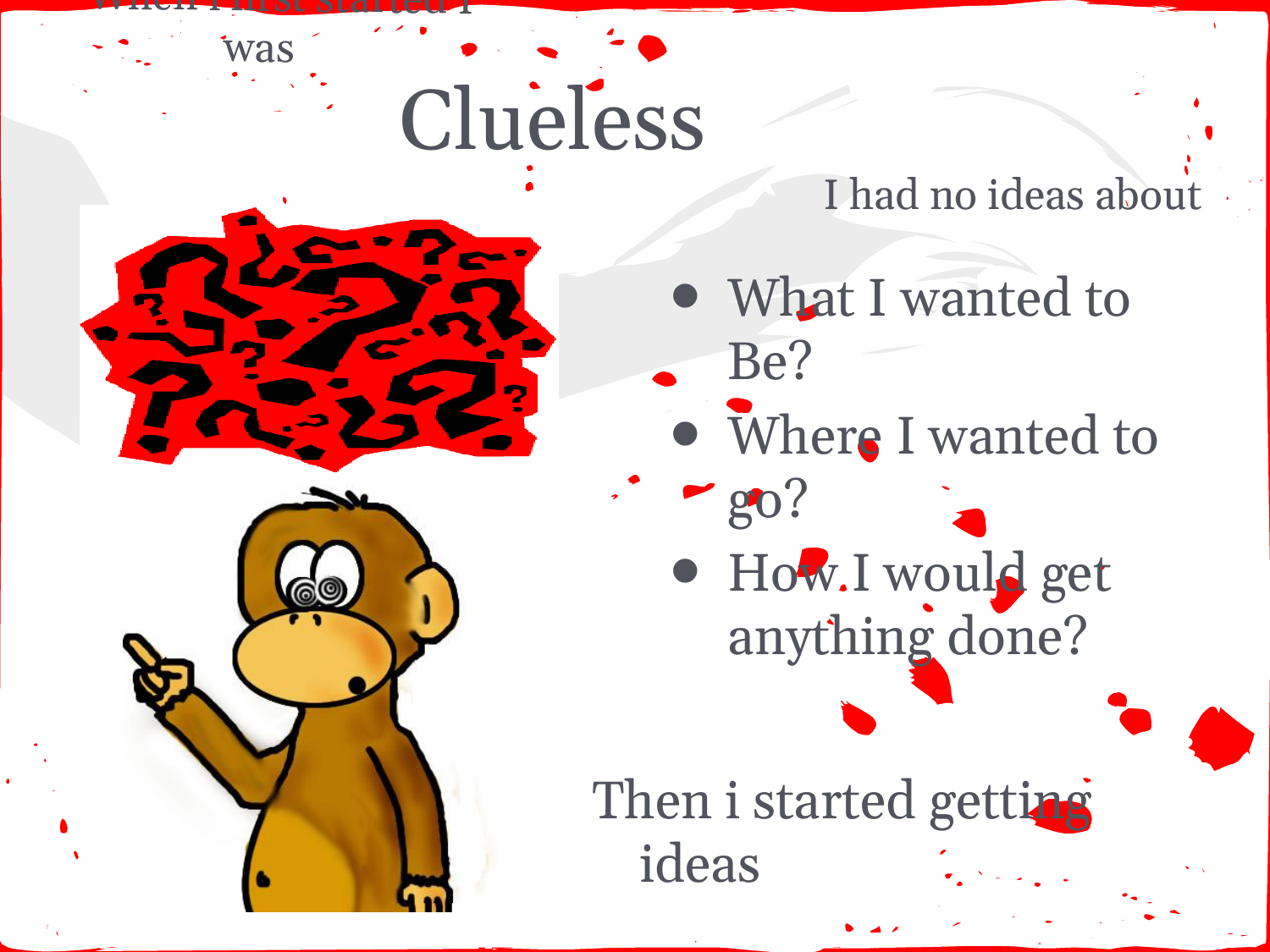

When i first started I was
# Clueless
I had no ideas about

What I wanted to Be?
Where I wanted to go?
How I would get anything done?

Then i started getting ideas